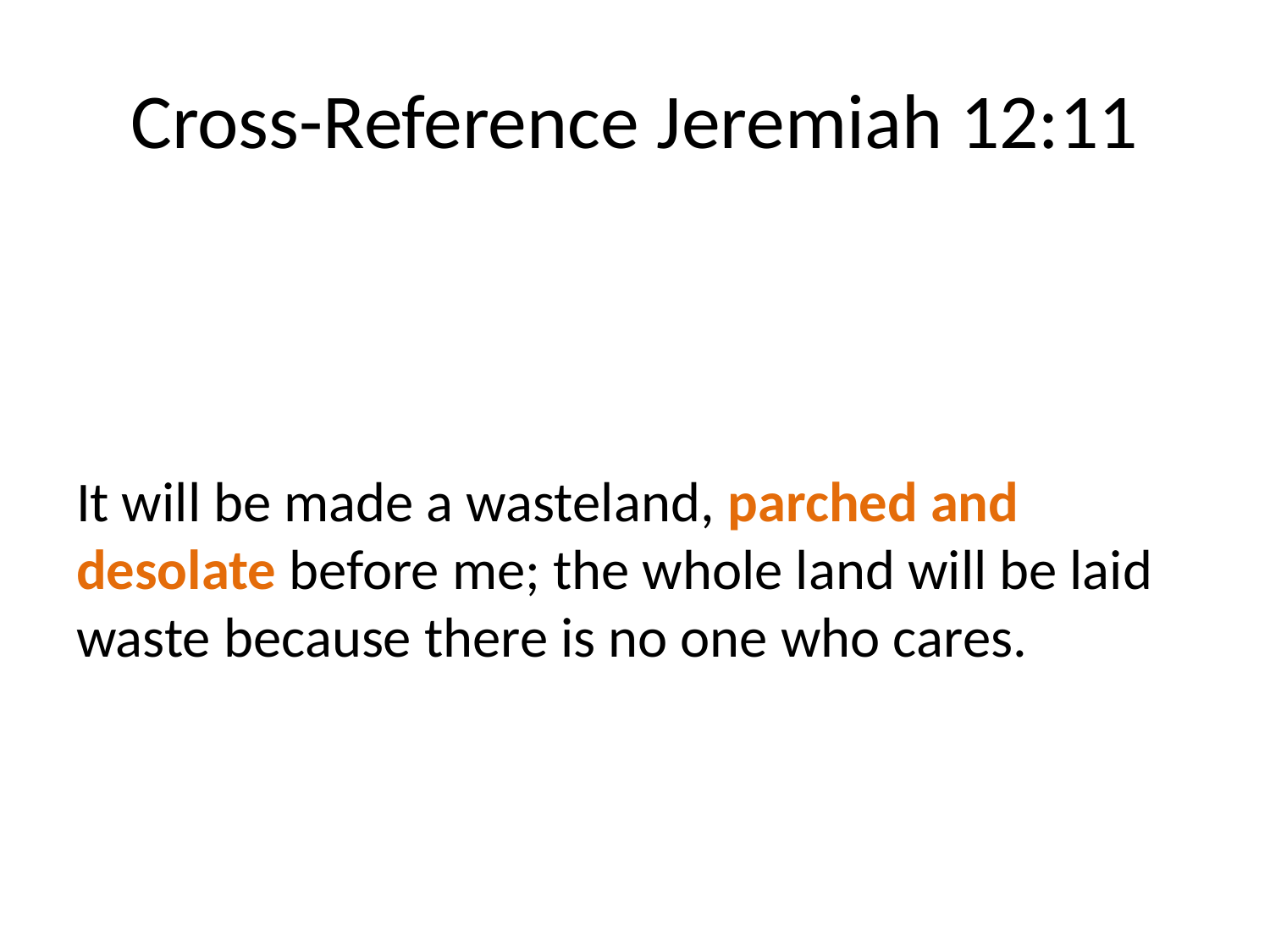

# Cross-Reference Jeremiah 12:11

It will be made a wasteland, parched and desolate before me; the whole land will be laid waste because there is no one who cares.